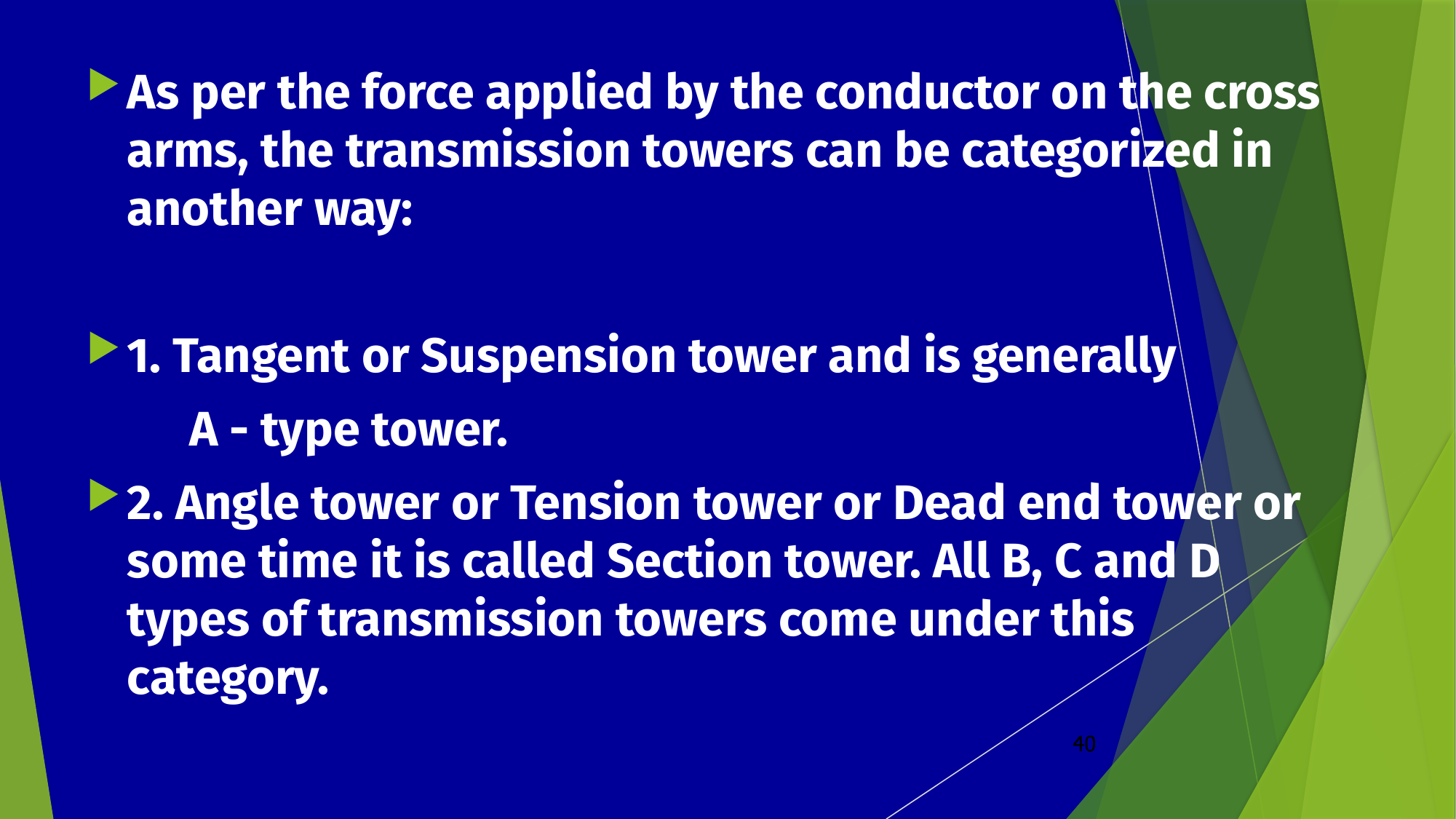

As per the force applied by the conductor on the cross arms, the transmission towers can be categorized in another way:

1. Tangent or Suspension tower and is generally
         A - type tower.
2. Angle tower or Tension tower or Dead end tower or some time it is called Section tower. All B, C and D types of transmission towers come under this category.

40